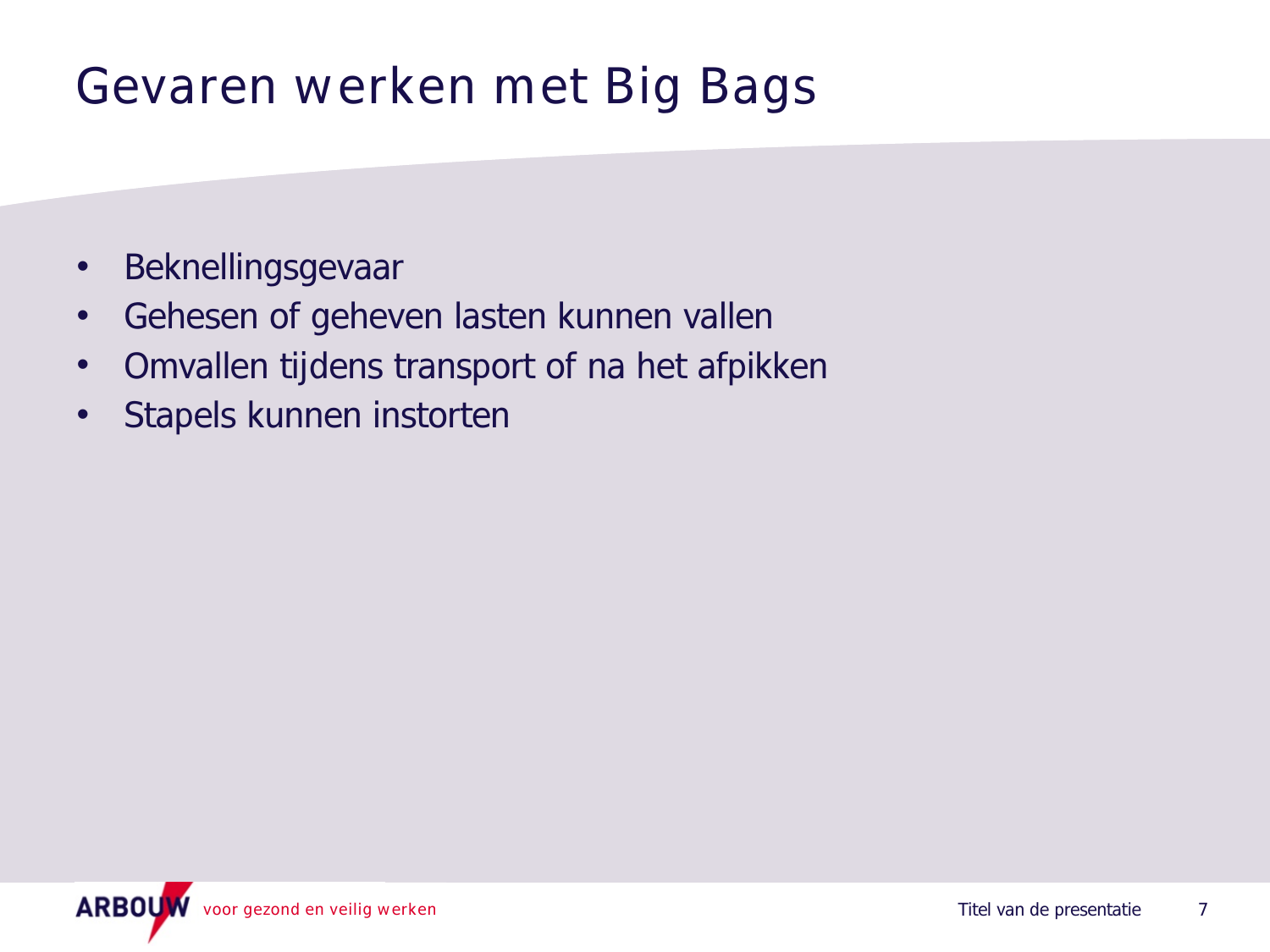

# Gevaren werken met Big Bags
Beknellingsgevaar
Gehesen of geheven lasten kunnen vallen
Omvallen tijdens transport of na het afpikken
Stapels kunnen instorten

Titel van de presentatie
7